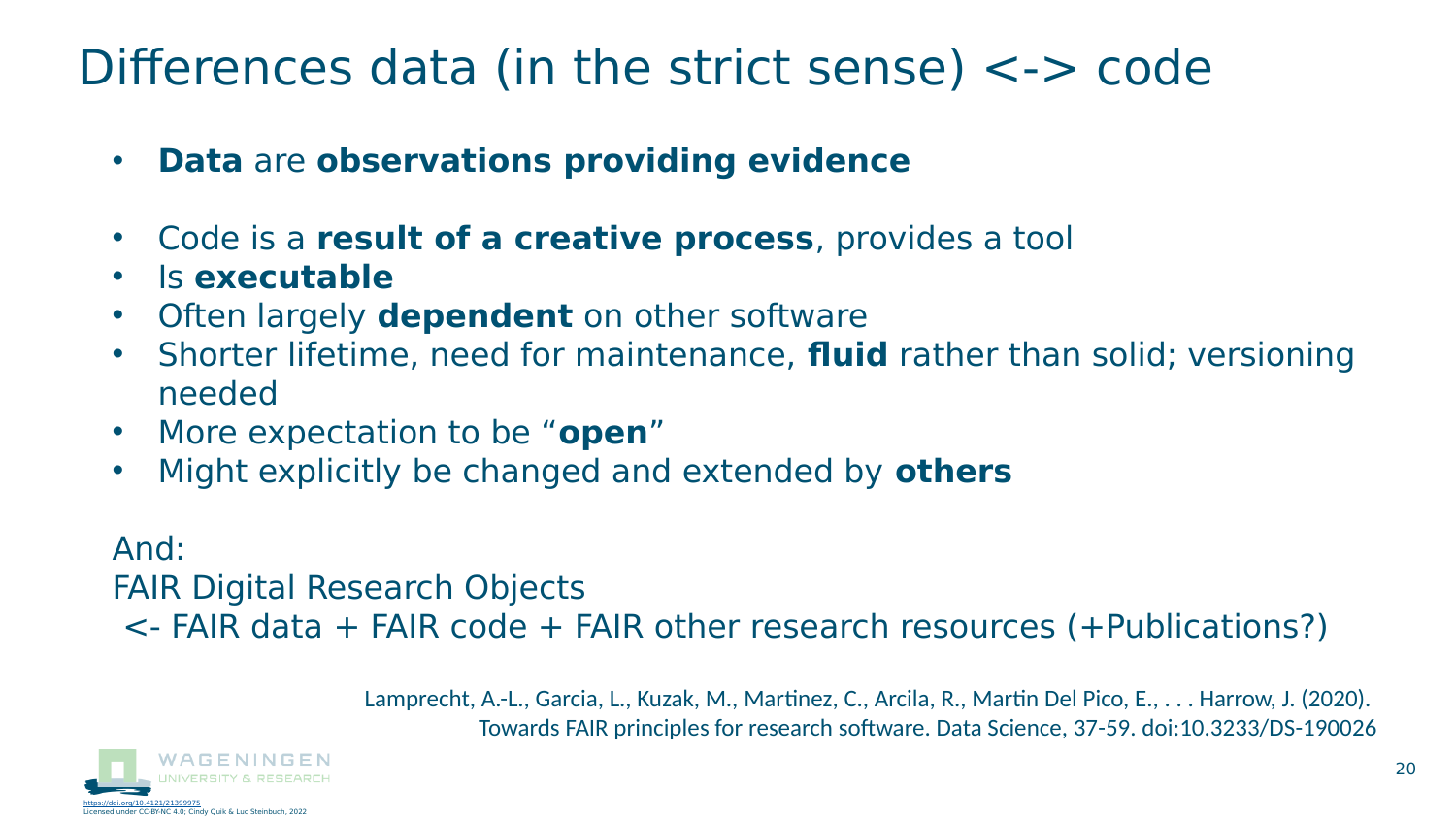

# Differences data (in the strict sense) <-> code
Data are observations providing evidence

Code is a result of a creative process, provides a tool
Is executable
Often largely dependent on other software
Shorter lifetime, need for maintenance, fluid rather than solid; versioning needed
More expectation to be “open”
Might explicitly be changed and extended by others

And:
FAIR Digital Research Objects
 <- FAIR data + FAIR code + FAIR other research resources (+Publications?)

Lamprecht, A.-L., Garcia, L., Kuzak, M., Martinez, C., Arcila, R., Martin Del Pico, E., . . . Harrow, J. (2020).
Towards FAIR principles for research software. Data Science, 37-59. doi:10.3233/DS-190026

20